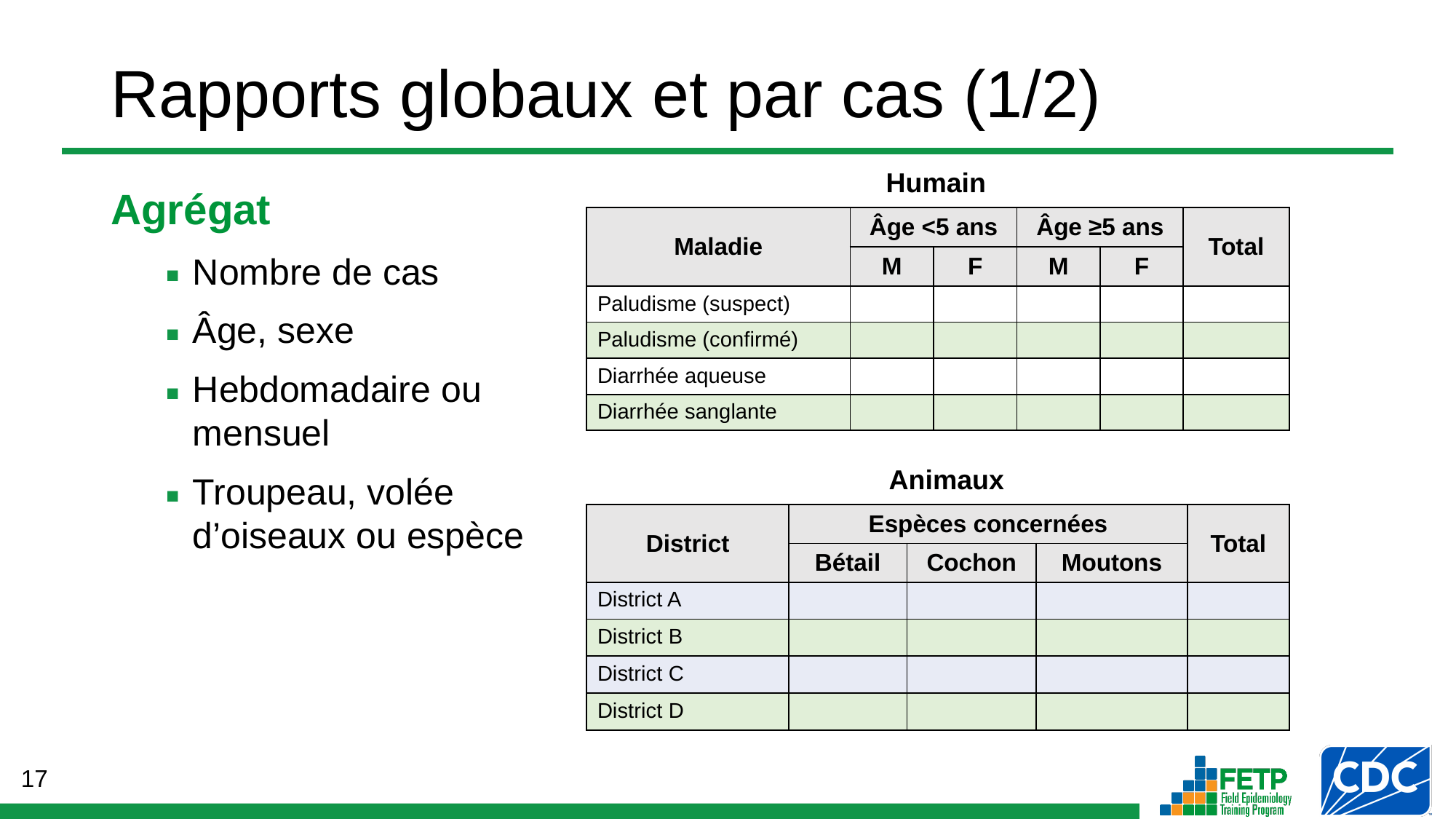

# Rapports globaux et par cas (1/2)
Humain
Agrégat
Nombre de cas
Âge, sexe
Hebdomadaire ou mensuel
Troupeau, volée d’oiseaux ou espèce
| Maladie | Âge <5 ans |  | Âge ≥5 ans |  | Total |
| --- | --- | --- | --- | --- | --- |
|  | M | F | M | F |  |
| Paludisme (suspect) |  |  |  |  |  |
| Paludisme (confirmé) |  |  |  |  |  |
| Diarrhée aqueuse |  |  |  |  |  |
| Diarrhée sanglante |  |  |  |  |  |
Animaux
| District | Espèces concernées |  |  | Total |
| --- | --- | --- | --- | --- |
|  | Bétail | Cochon | Moutons |  |
| District A |  |  |  |  |
| District B |  |  |  |  |
| District C |  |  |  |  |
| District D |  |  |  |  |